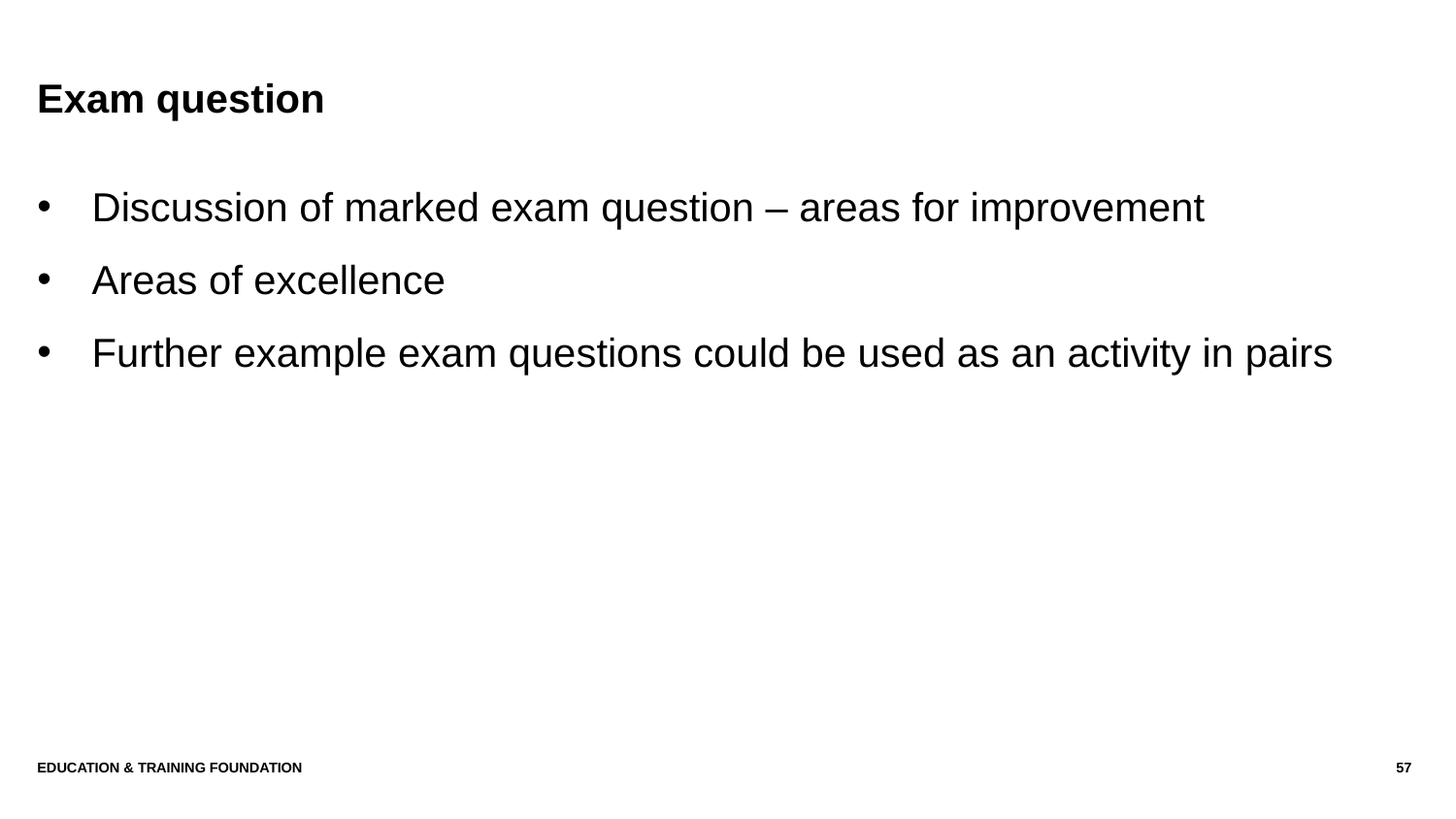

# Exam question
Discussion of marked exam question – areas for improvement
Areas of excellence
Further example exam questions could be used as an activity in pairs

Education & Training Foundation
57